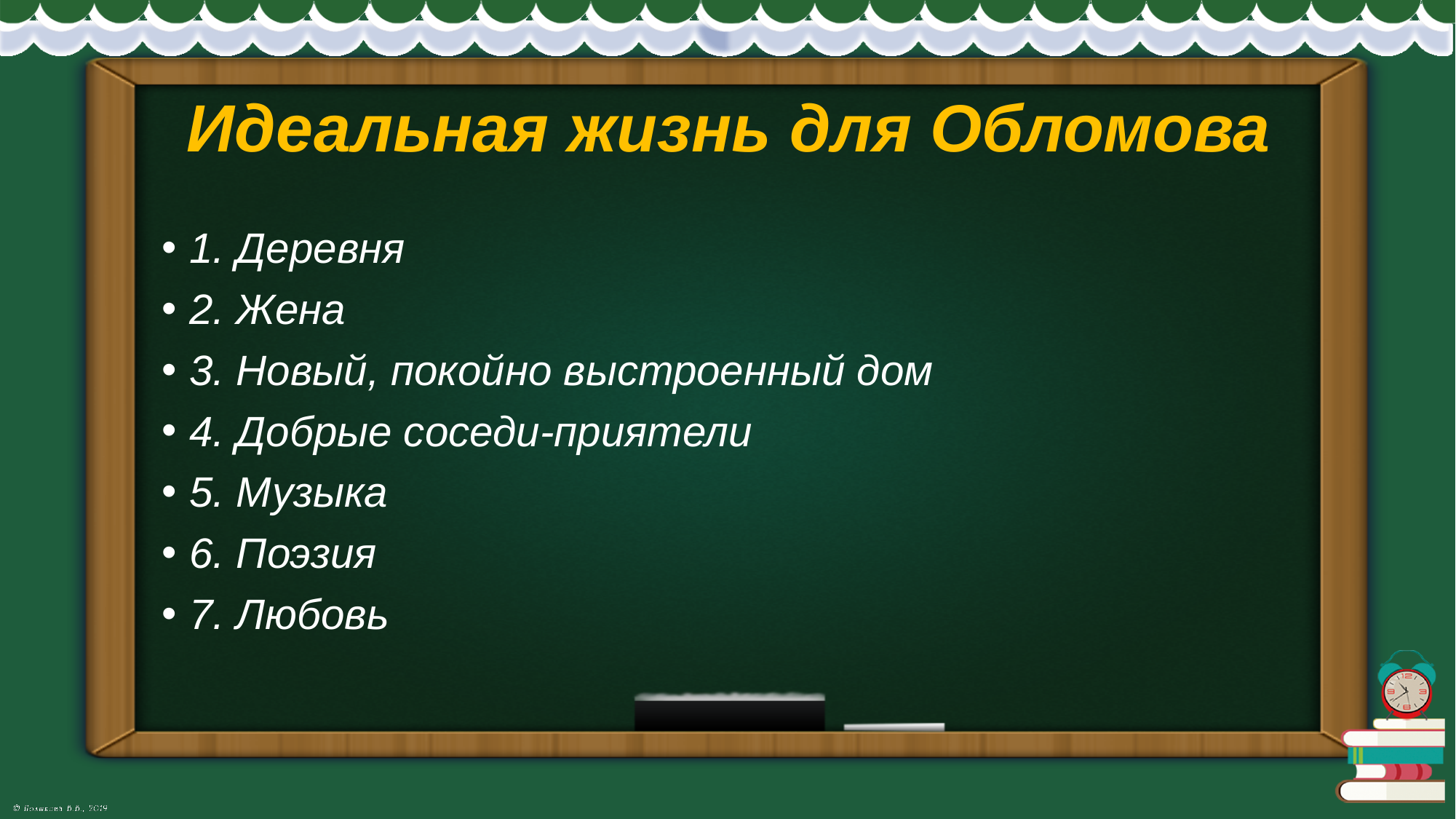

# Идеальная жизнь для Обломова
1. Деревня
2. Жена
3. Новый, покойно выстроенный дом
4. Добрые соседи-приятели
5. Музыка
6. Поэзия
7. Любовь